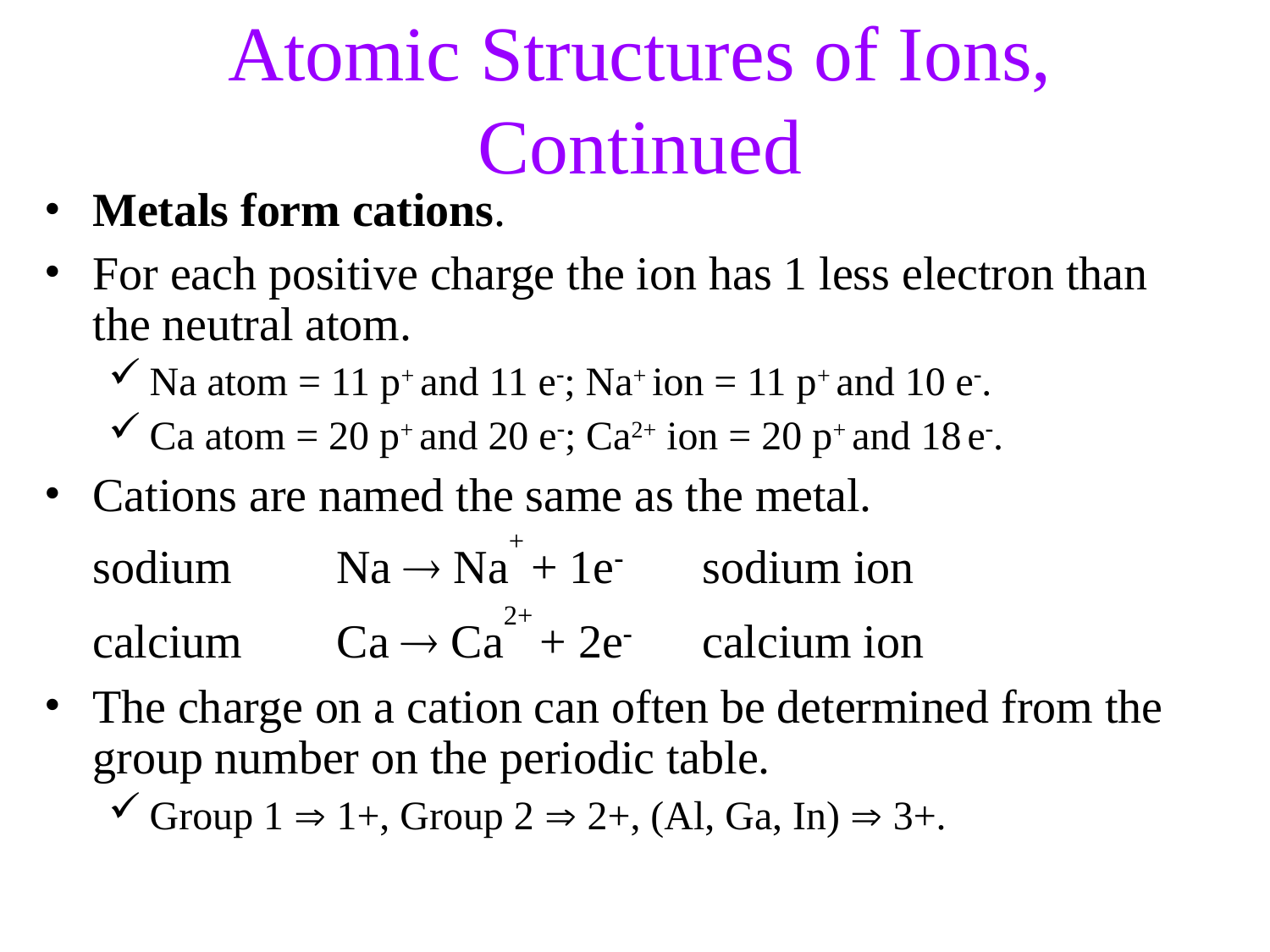

Atomic Structures of Ions, Continued
Metals form cations.
For each positive charge the ion has 1 less electron than the neutral atom.
Na atom = 11 p+ and 11 e−; Na+ ion = 11 p+ and 10 e−.
Ca atom = 20 p+ and 20 e−; Ca2+ ion = 20 p+ and 18 e−.
Cations are named the same as the metal.
		sodium	Na → Na+ + 1e− 		sodium ion
		calcium	Ca → Ca2+ + 2e− 		calcium ion
The charge on a cation can often be determined from the group number on the periodic table.
Group 1 ⇒ 1+, Group 2 ⇒ 2+, (Al, Ga, In) ⇒ 3+.